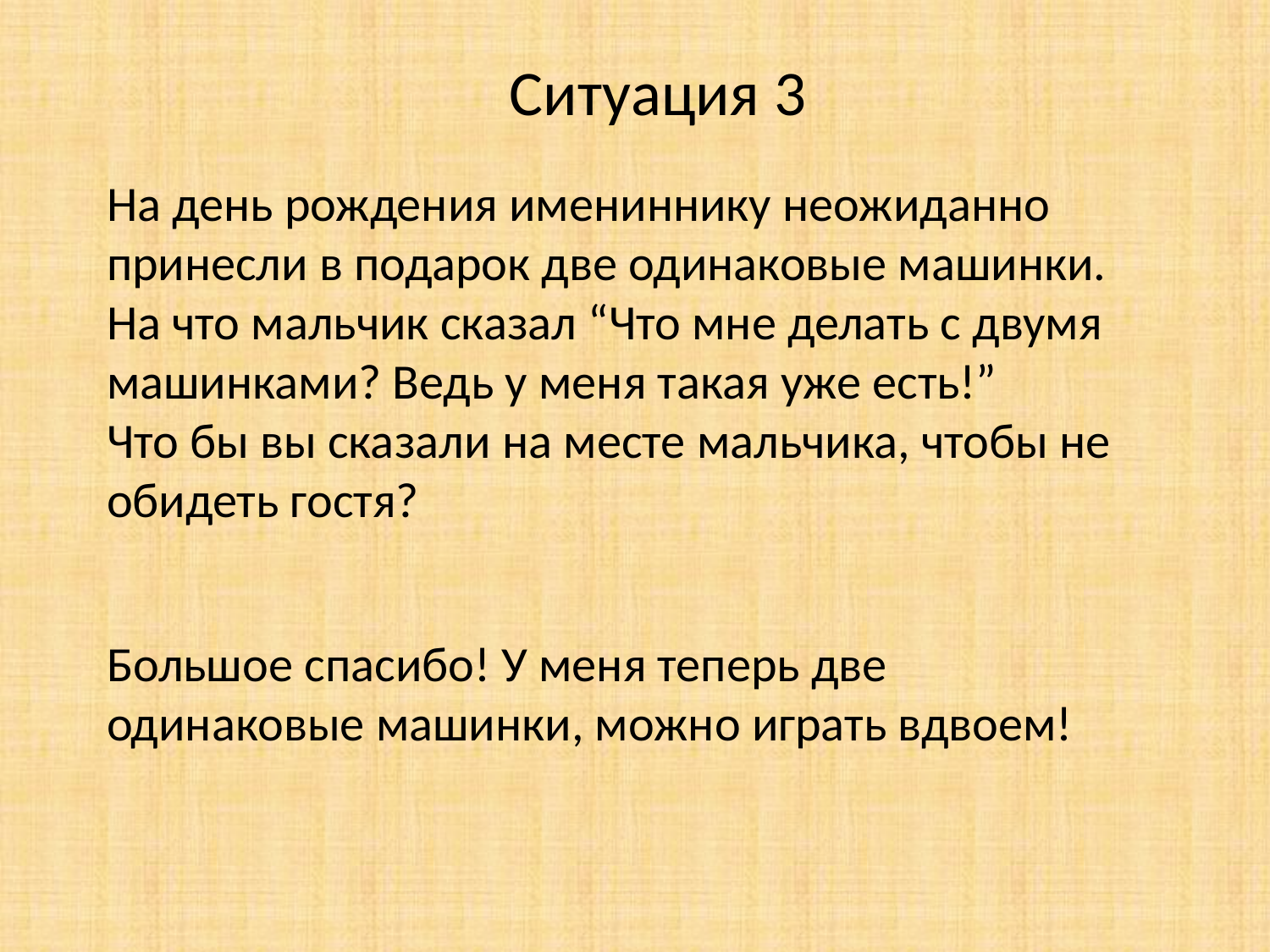

Ситуация 3
На день рождения имениннику неожиданно принесли в подарок две одинаковые машинки. На что мальчик сказал “Что мне делать с двумя машинками? Ведь у меня такая уже есть!”
Что бы вы сказали на месте мальчика, чтобы не обидеть гостя?
Большое спасибо! У меня теперь две одинаковые машинки, можно играть вдвоем!